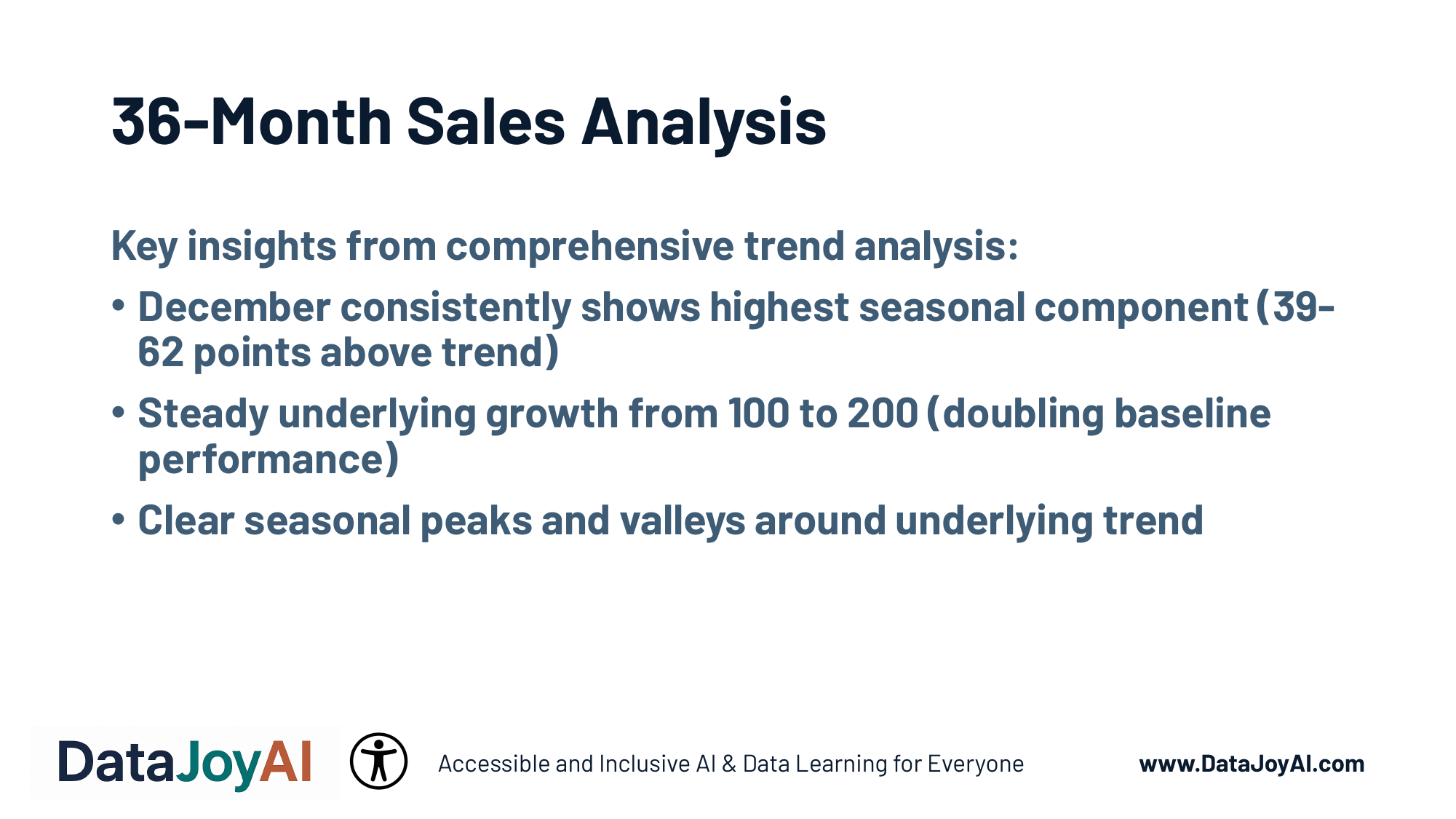

# 36-Month Sales Analysis
Key insights from comprehensive trend analysis:
December consistently shows highest seasonal component (39-62 points above trend)
Steady underlying growth from 100 to 200 (doubling baseline performance)
Clear seasonal peaks and valleys around underlying trend